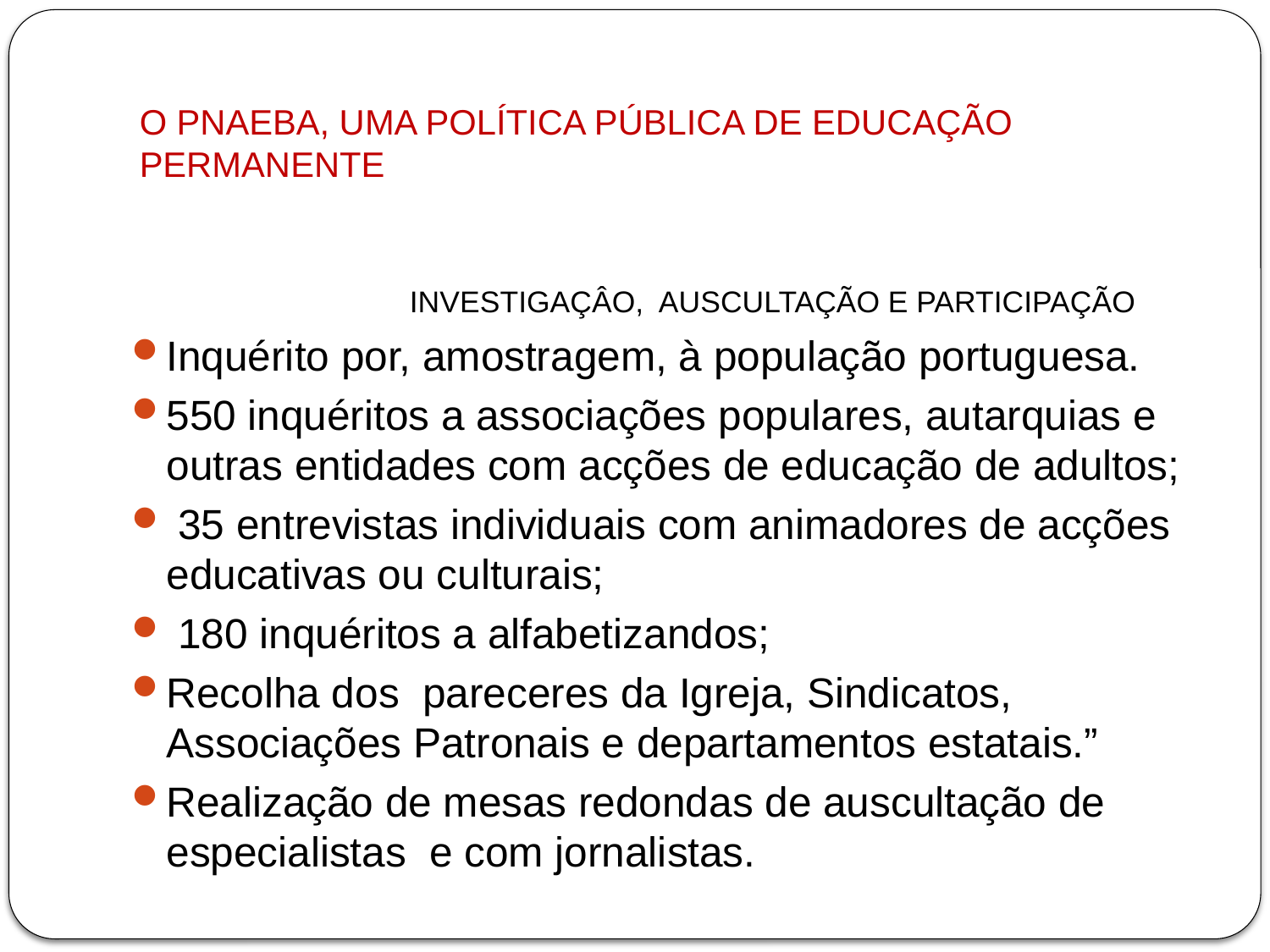

# O PNAEBA, UMA POLÍTICA PÚBLICA DE EDUCAÇÃO PERMANENTE
                          INVESTIGAÇÂO,  AUSCULTAÇÃO E PARTICIPAÇÃO
Inquérito por, amostragem, à população portuguesa.
550 inquéritos a associações populares, autarquias e outras entidades com acções de educação de adultos;
 35 entrevistas individuais com animadores de acções educativas ou culturais;
 180 inquéritos a alfabetizandos;
Recolha dos  pareceres da Igreja, Sindicatos,  Associações Patronais e departamentos estatais.”
Realização de mesas redondas de auscultação de especialistas  e com jornalistas.